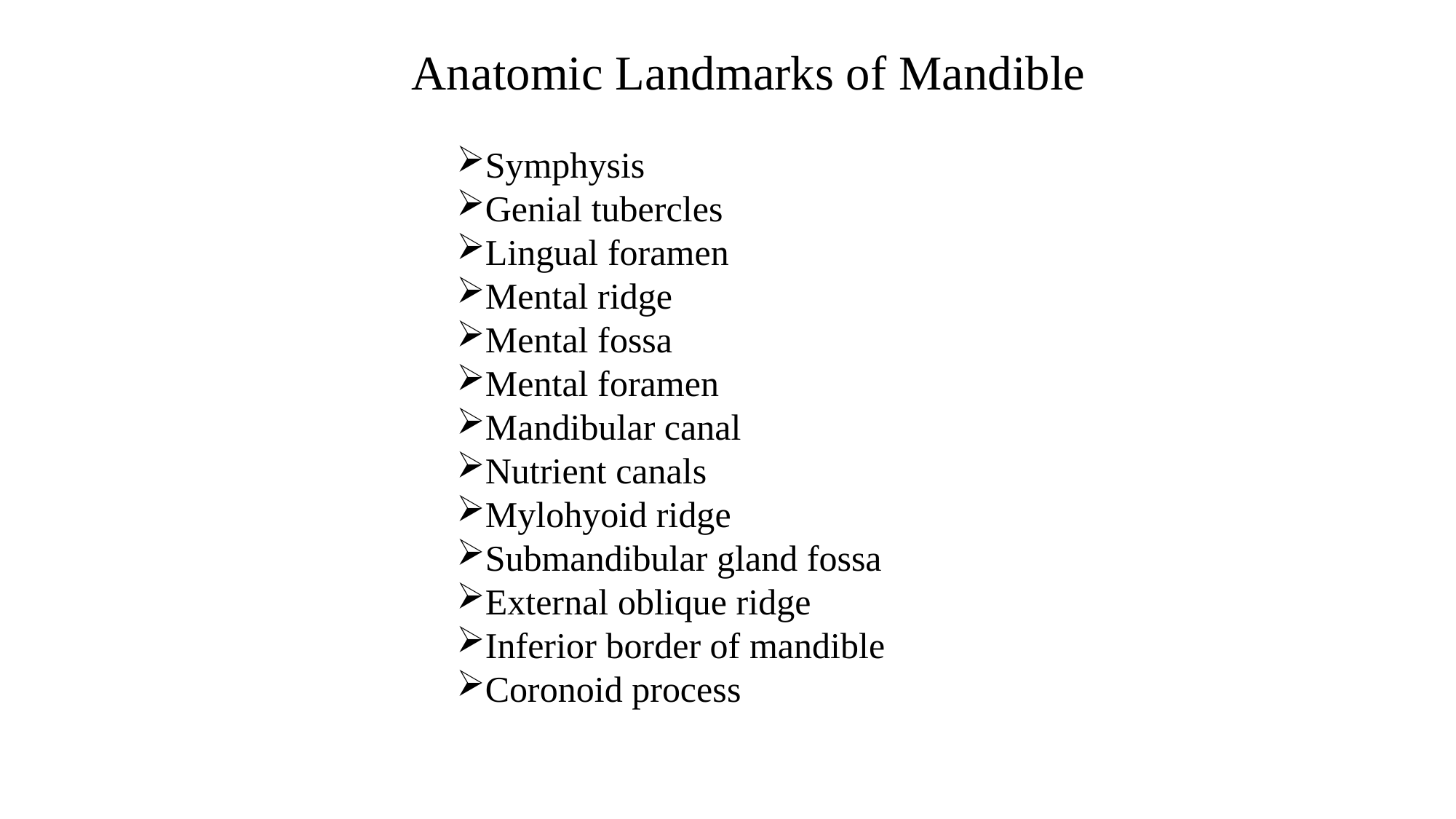

Anatomic Landmarks of Mandible
Symphysis
Genial tubercles
Lingual foramen
Mental ridge
Mental fossa
Mental foramen
Mandibular canal
Nutrient canals
Mylohyoid ridge
Submandibular gland fossa
External oblique ridge
Inferior border of mandible
Coronoid process